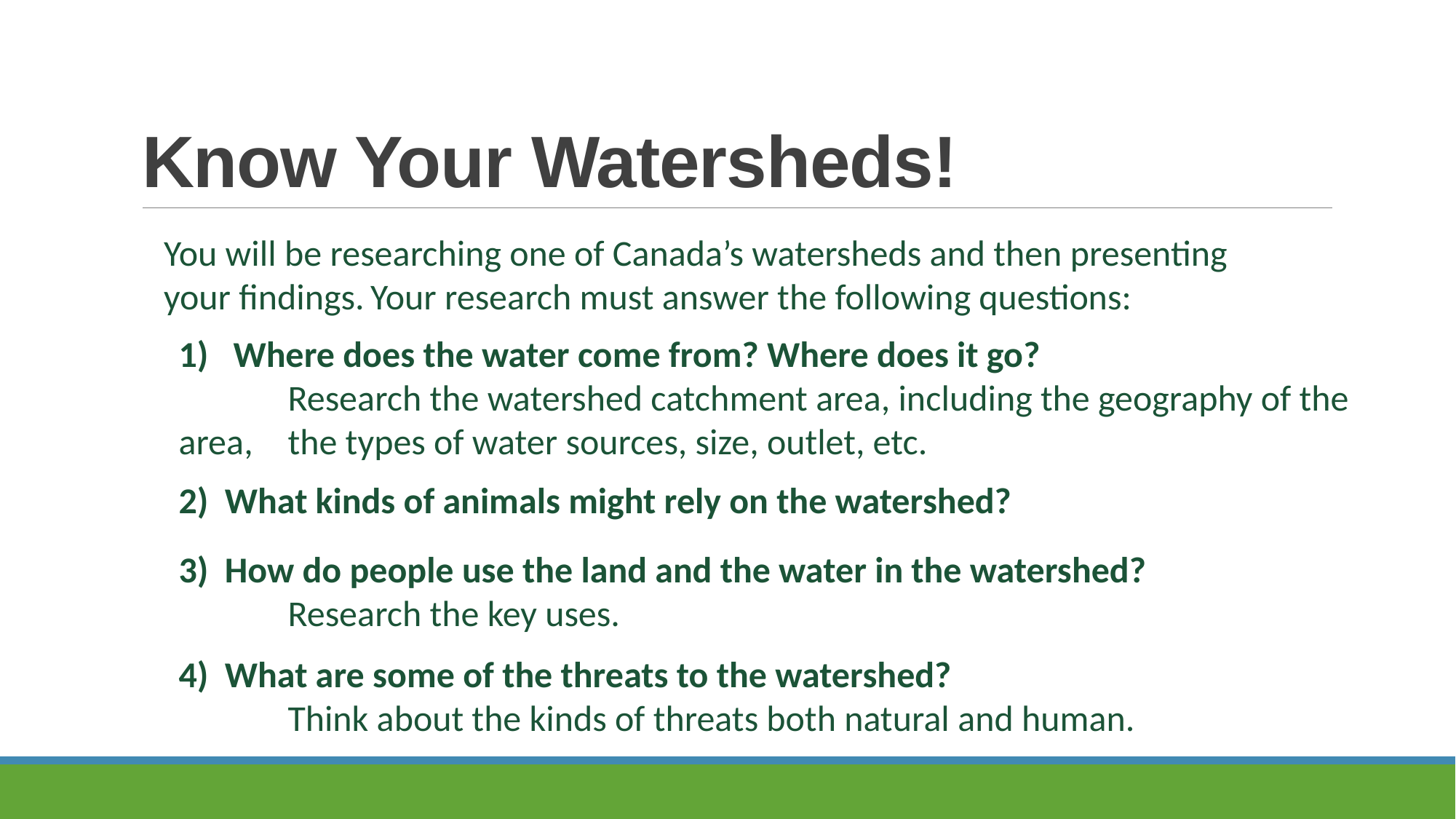

# Know Your Watersheds!
You will be researching one of Canada’s watersheds and then presenting your findings. Your research must answer the following questions:
Where does the water come from? Where does it go?
	Research the watershed catchment area, including the geography of the area, 	the types of water sources, size, outlet, etc.
2)  What kinds of animals might rely on the watershed?
3)  How do people use the land and the water in the watershed?
	Research the key uses.
4)  What are some of the threats to the watershed?
	Think about the kinds of threats both natural and human.